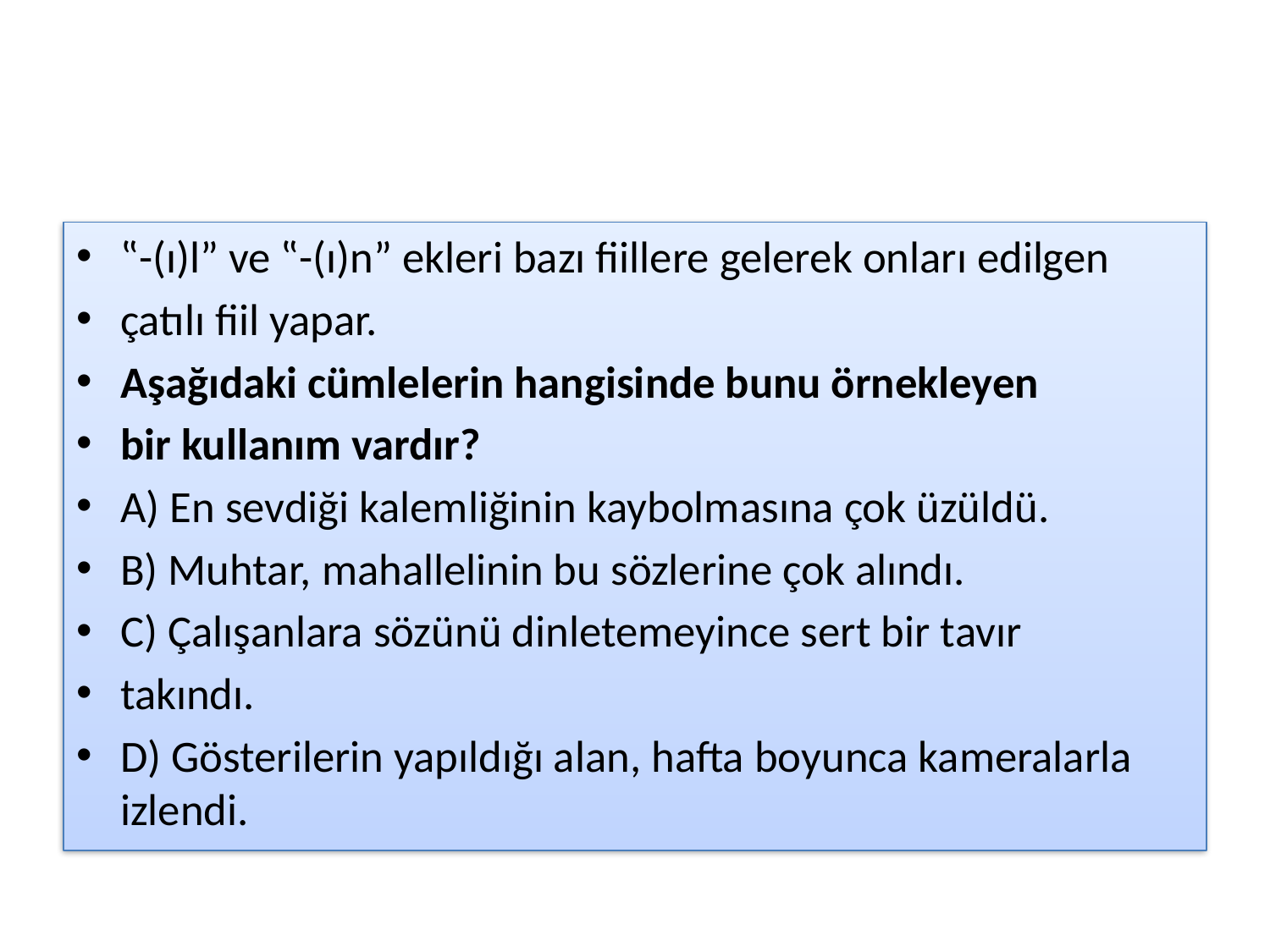

#
‟-(ı)l” ve ‟-(ı)n” ekleri bazı fiillere gelerek onları edilgen
çatılı fiil yapar.
Aşağıdaki cümlelerin hangisinde bunu örnekleyen
bir kullanım vardır?
A) En sevdiği kalemliğinin kaybolmasına çok üzüldü.
B) Muhtar, mahallelinin bu sözlerine çok alındı.
C) Çalışanlara sözünü dinletemeyince sert bir tavır
takındı.
D) Gösterilerin yapıldığı alan, hafta boyunca kameralarla  izlendi.